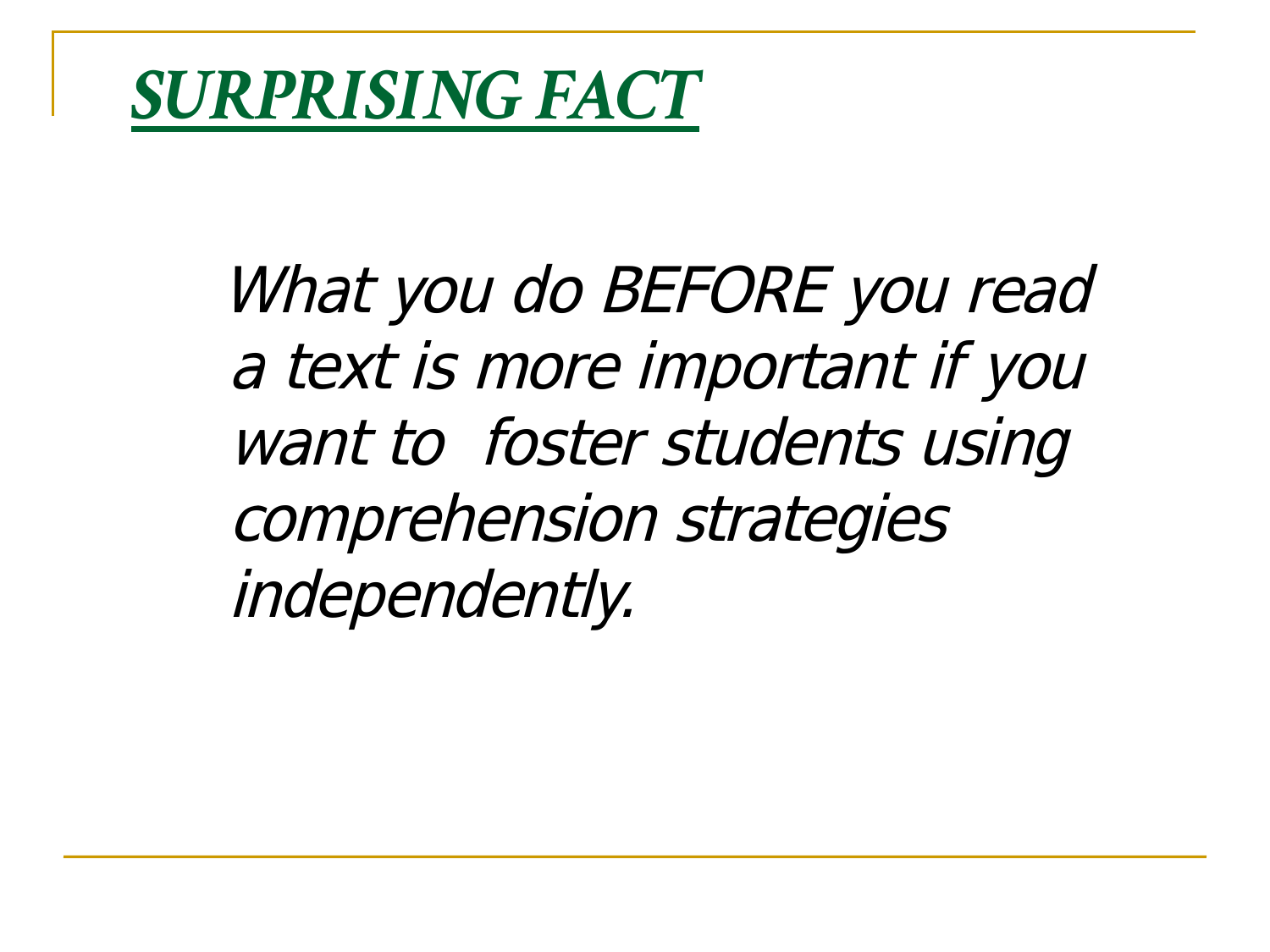

# SURPRISING FACT
  What you do BEFORE you read a text is more important if you want to  foster students using comprehension strategies independently.